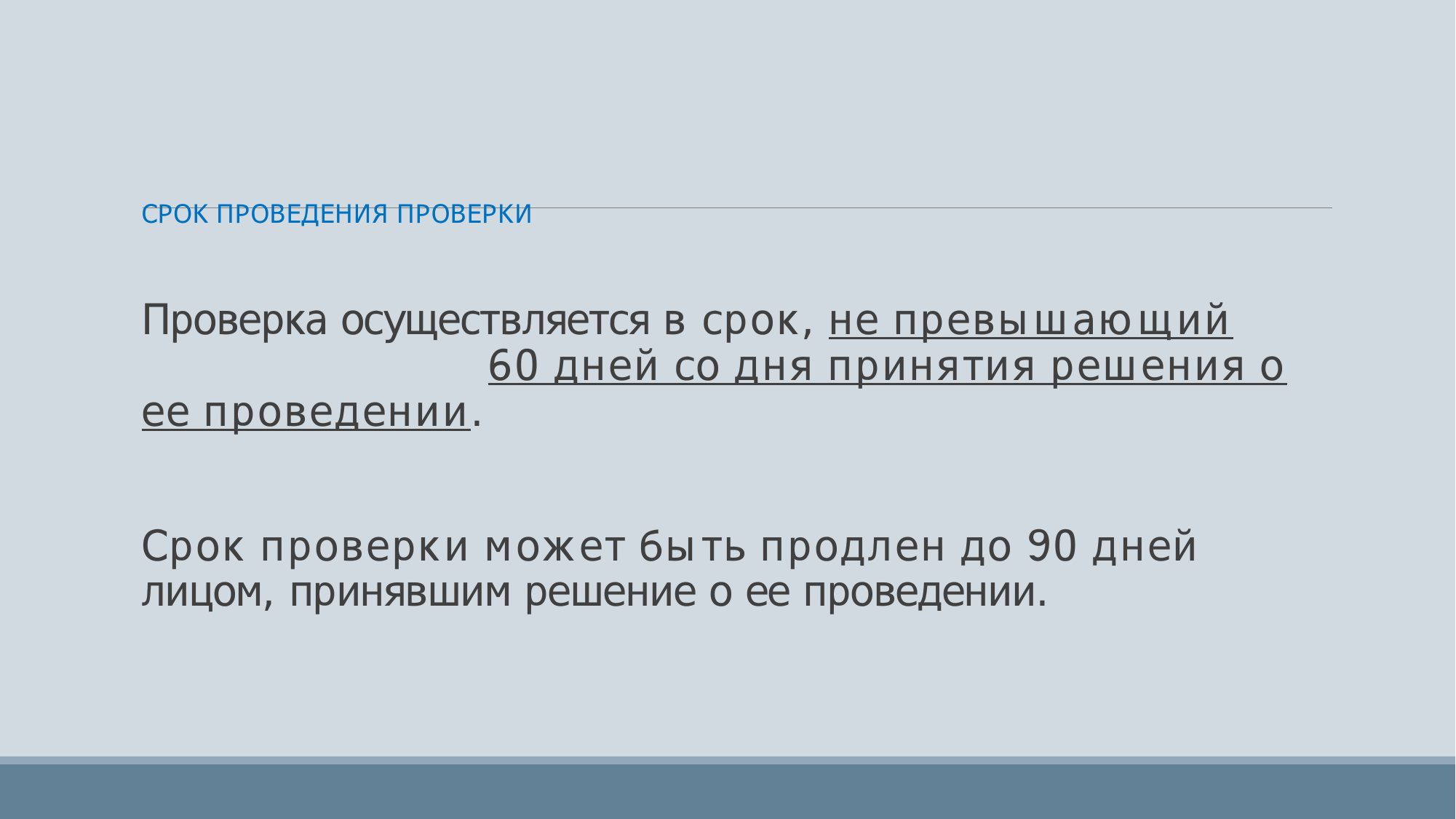

# СРОК ПРОВЕДЕНИЯ ПРОВЕРКИ

Проверка осуществляется в срок, не превышающий                                    60 дней со дня принятия решения о ее проведении.

Срок проверки может быть продлен до 90 дней      лицом, принявшим решение о ее проведении.